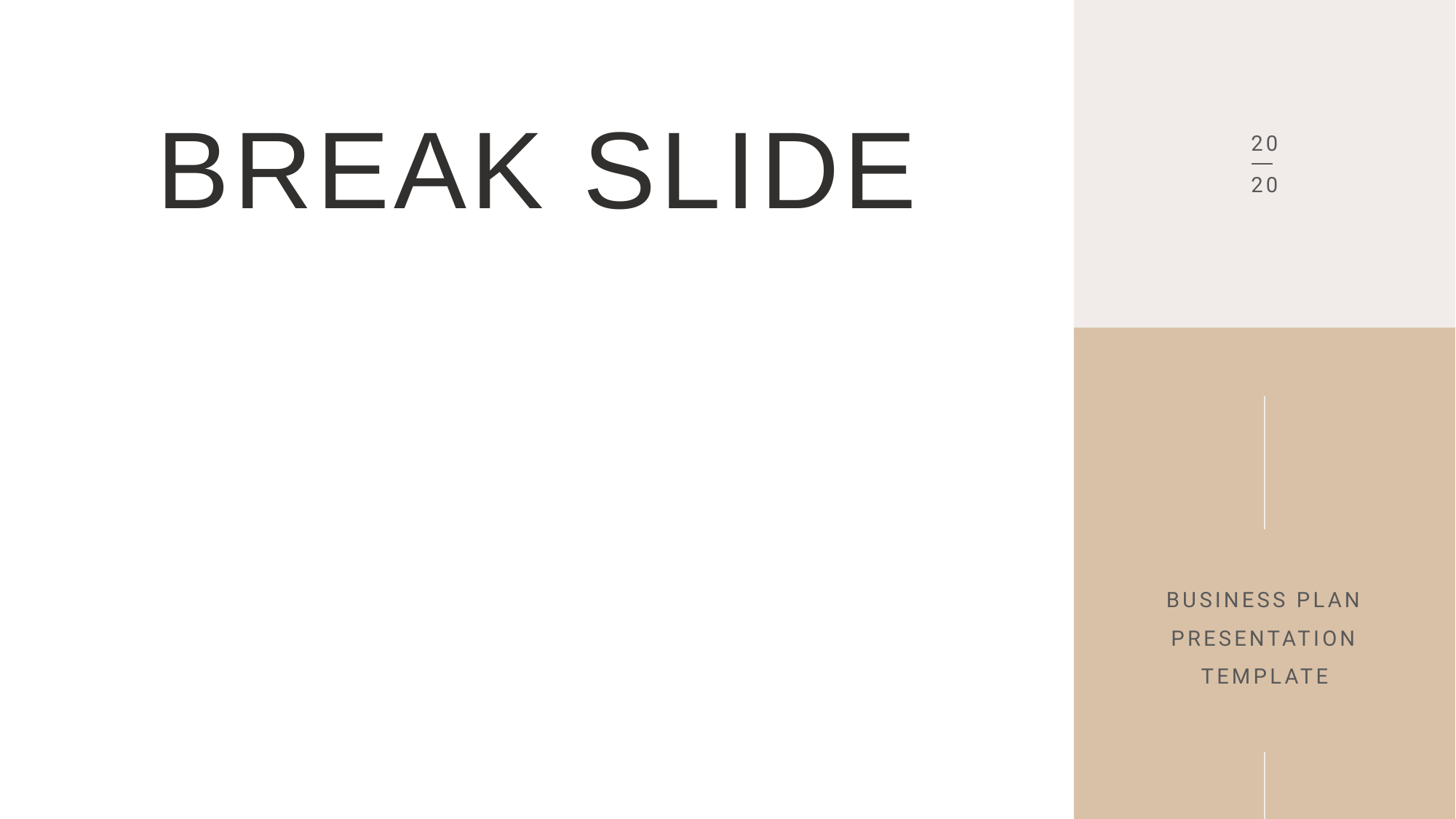

BREAK SLIDE
20
20

BUSINESS PLAN PRESENTATION TEMPLATE